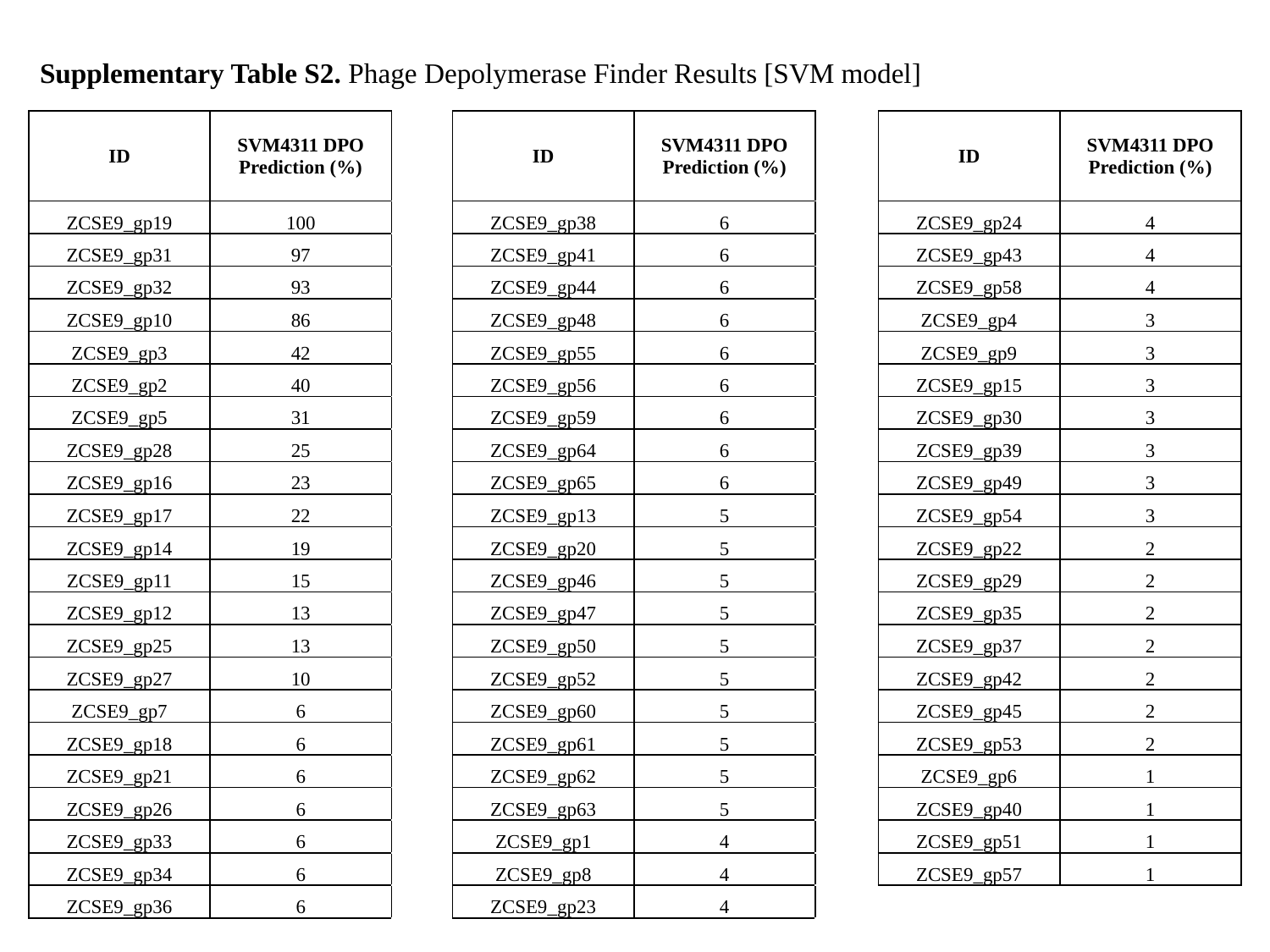

|  |  |  |  |  |  |  |  |
| --- | --- | --- | --- | --- | --- | --- | --- |
| ID | SVM4311 DPO Prediction (%) |  | ID | SVM4311 DPO Prediction (%) |  | ID | SVM4311 DPO Prediction (%) |
| ZCSE9\_gp19 | 100 |  | ZCSE9\_gp38 | 6 |  | ZCSE9\_gp24 | 4 |
| ZCSE9\_gp31 | 97 |  | ZCSE9\_gp41 | 6 |  | ZCSE9\_gp43 | 4 |
| ZCSE9\_gp32 | 93 |  | ZCSE9\_gp44 | 6 |  | ZCSE9\_gp58 | 4 |
| ZCSE9\_gp10 | 86 |  | ZCSE9\_gp48 | 6 |  | ZCSE9\_gp4 | 3 |
| ZCSE9\_gp3 | 42 |  | ZCSE9\_gp55 | 6 |  | ZCSE9\_gp9 | 3 |
| ZCSE9\_gp2 | 40 |  | ZCSE9\_gp56 | 6 |  | ZCSE9\_gp15 | 3 |
| ZCSE9\_gp5 | 31 |  | ZCSE9\_gp59 | 6 |  | ZCSE9\_gp30 | 3 |
| ZCSE9\_gp28 | 25 |  | ZCSE9\_gp64 | 6 |  | ZCSE9\_gp39 | 3 |
| ZCSE9\_gp16 | 23 |  | ZCSE9\_gp65 | 6 |  | ZCSE9\_gp49 | 3 |
| ZCSE9\_gp17 | 22 |  | ZCSE9\_gp13 | 5 |  | ZCSE9\_gp54 | 3 |
| ZCSE9\_gp14 | 19 |  | ZCSE9\_gp20 | 5 |  | ZCSE9\_gp22 | 2 |
| ZCSE9\_gp11 | 15 |  | ZCSE9\_gp46 | 5 |  | ZCSE9\_gp29 | 2 |
| ZCSE9\_gp12 | 13 |  | ZCSE9\_gp47 | 5 |  | ZCSE9\_gp35 | 2 |
| ZCSE9\_gp25 | 13 |  | ZCSE9\_gp50 | 5 |  | ZCSE9\_gp37 | 2 |
| ZCSE9\_gp27 | 10 |  | ZCSE9\_gp52 | 5 |  | ZCSE9\_gp42 | 2 |
| ZCSE9\_gp7 | 6 |  | ZCSE9\_gp60 | 5 |  | ZCSE9\_gp45 | 2 |
| ZCSE9\_gp18 | 6 |  | ZCSE9\_gp61 | 5 |  | ZCSE9\_gp53 | 2 |
| ZCSE9\_gp21 | 6 |  | ZCSE9\_gp62 | 5 |  | ZCSE9\_gp6 | 1 |
| ZCSE9\_gp26 | 6 |  | ZCSE9\_gp63 | 5 |  | ZCSE9\_gp40 | 1 |
| ZCSE9\_gp33 | 6 |  | ZCSE9\_gp1 | 4 |  | ZCSE9\_gp51 | 1 |
| ZCSE9\_gp34 | 6 |  | ZCSE9\_gp8 | 4 |  | ZCSE9\_gp57 | 1 |
| ZCSE9\_gp36 | 6 |  | ZCSE9\_gp23 | 4 |  |  |  |
Supplementary Table S2. Phage Depolymerase Finder Results [SVM model]